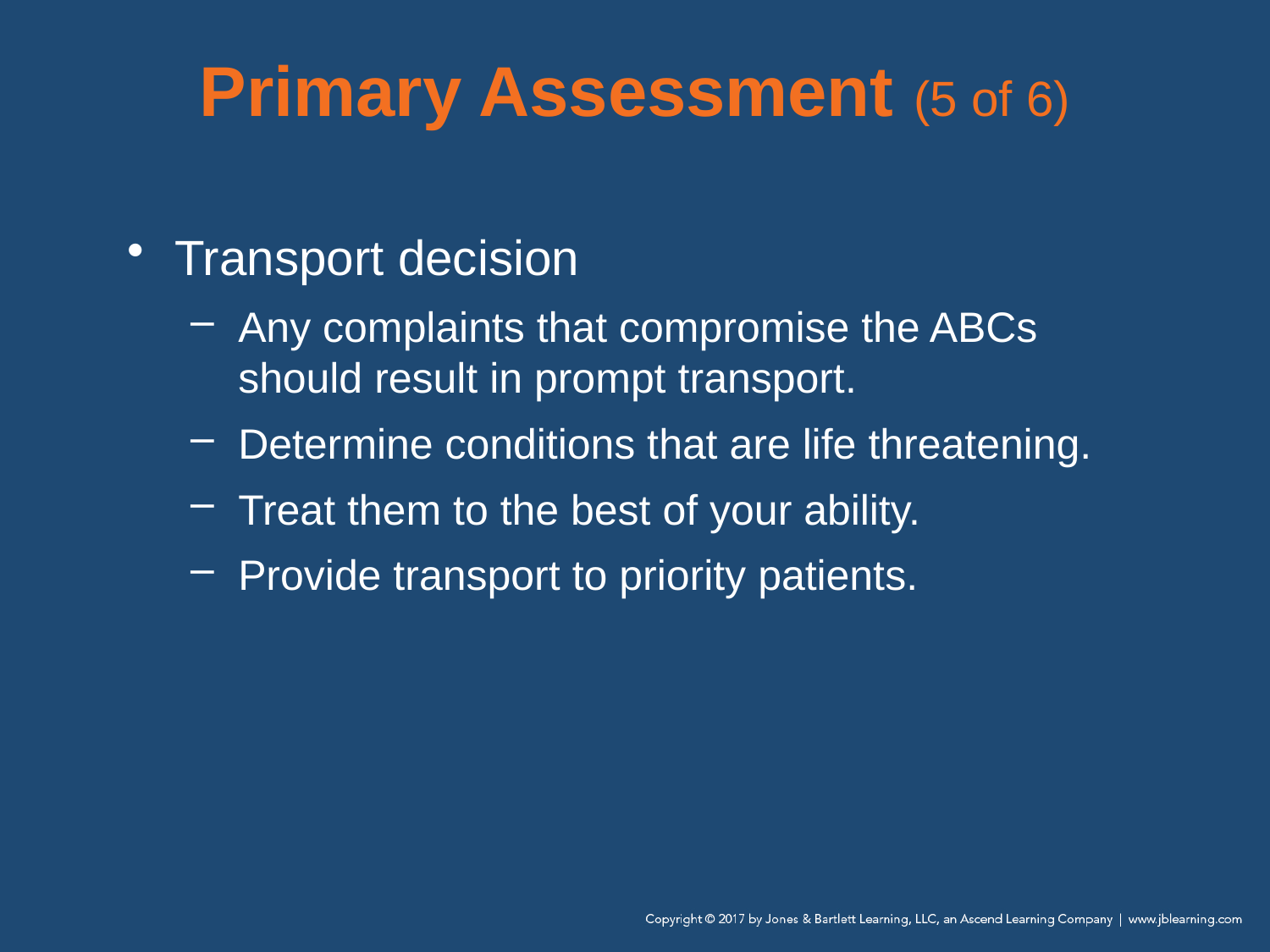

# Primary Assessment (5 of 6)
Transport decision
Any complaints that compromise the ABCs should result in prompt transport.
Determine conditions that are life threatening.
Treat them to the best of your ability.
Provide transport to priority patients.